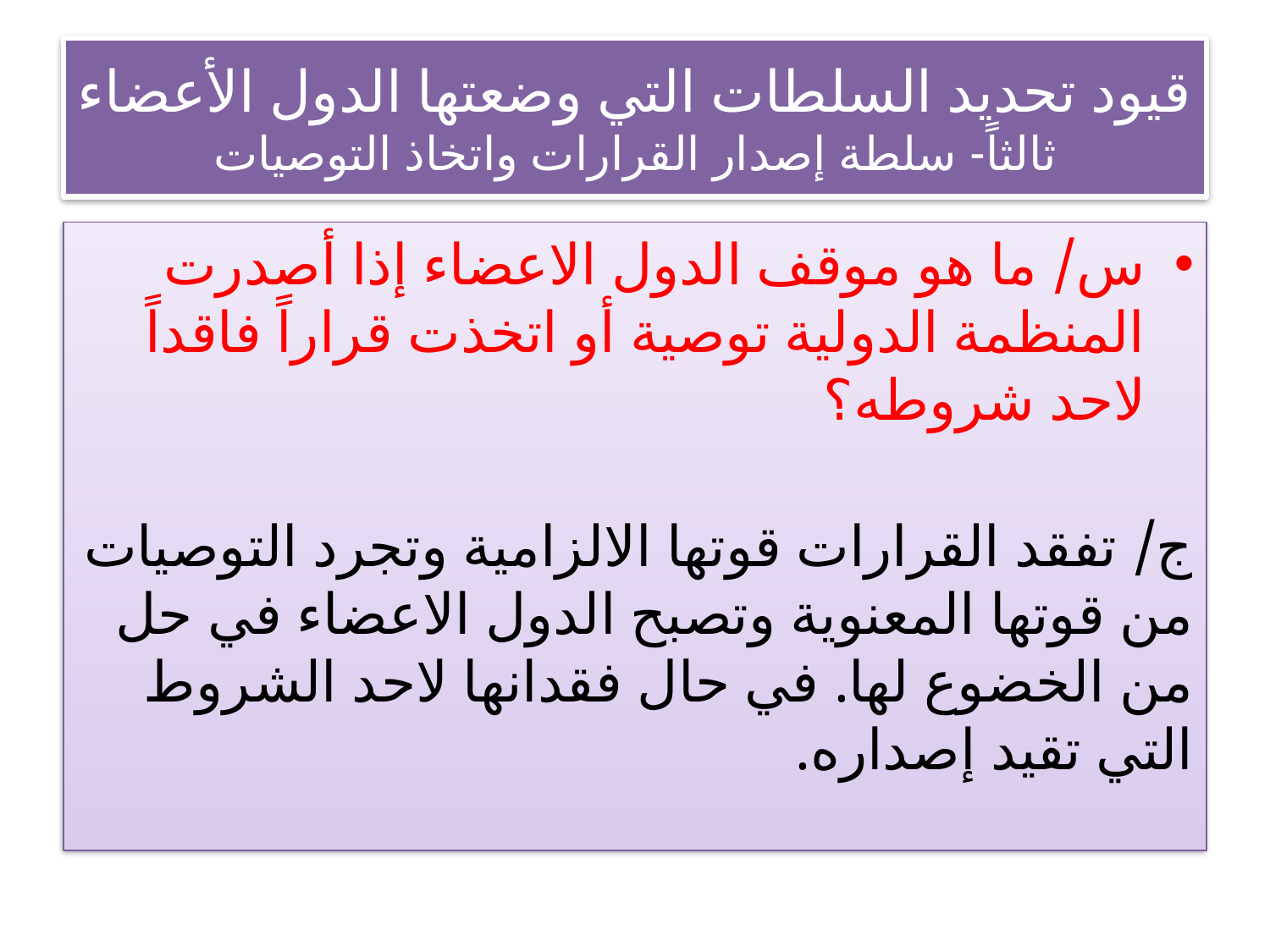

# قيود تحديد السلطات التي وضعتها الدول الأعضاء ثالثاً- سلطة إصدار القرارات واتخاذ التوصيات
س/ ما هو موقف الدول الاعضاء إذا أصدرت المنظمة الدولية توصية أو اتخذت قراراً فاقداً لاحد شروطه؟
ج/ تفقد القرارات قوتها الالزامية وتجرد التوصيات من قوتها المعنوية وتصبح الدول الاعضاء في حل من الخضوع لها. في حال فقدانها لاحد الشروط التي تقيد إصداره.